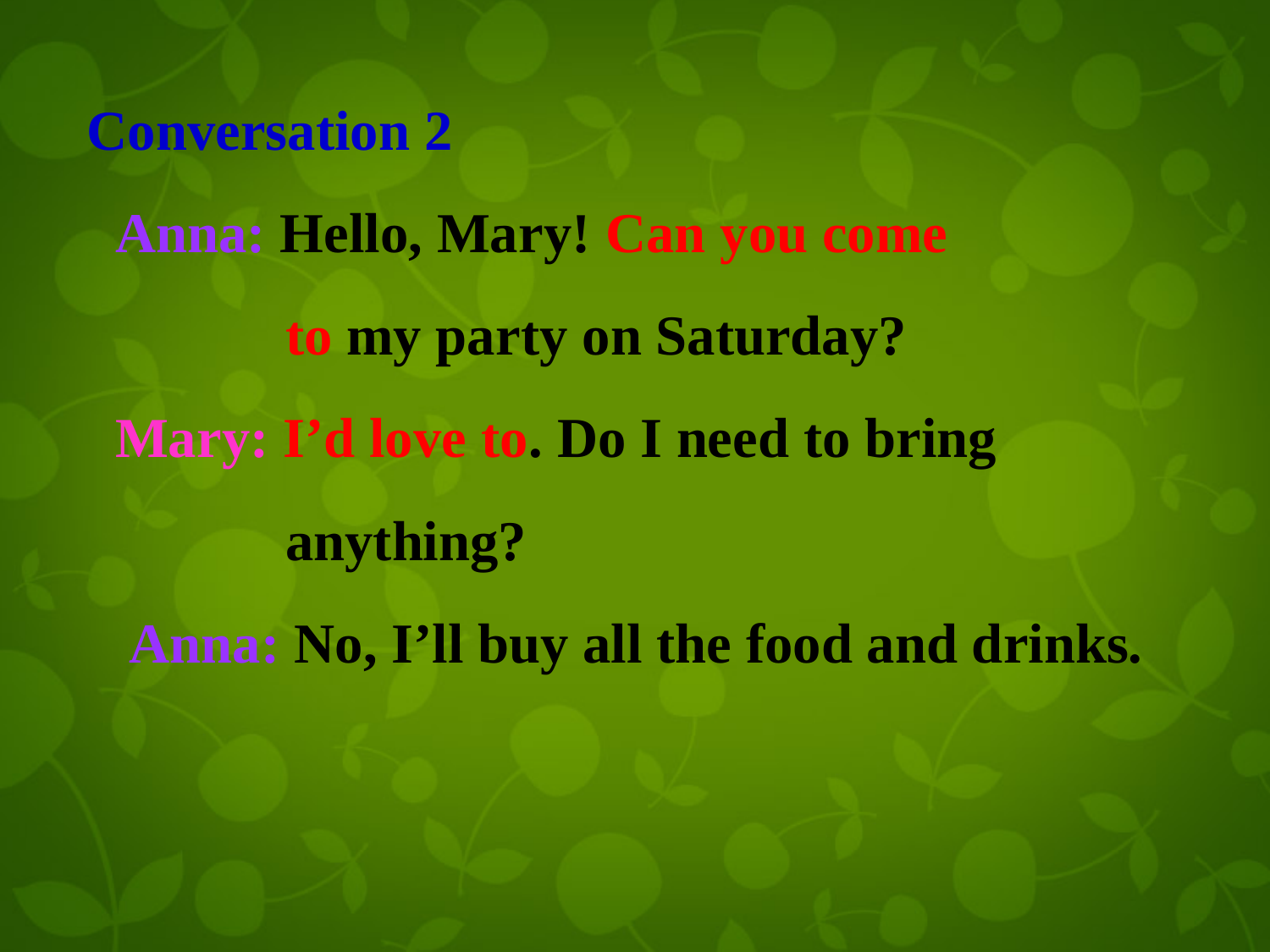

Conversation 2
  Anna: Hello, Mary! Can you come
              to my party on Saturday?
  Mary: I’d love to. Do I need to bring
              anything?
   Anna: No, I’ll buy all the food and drinks.